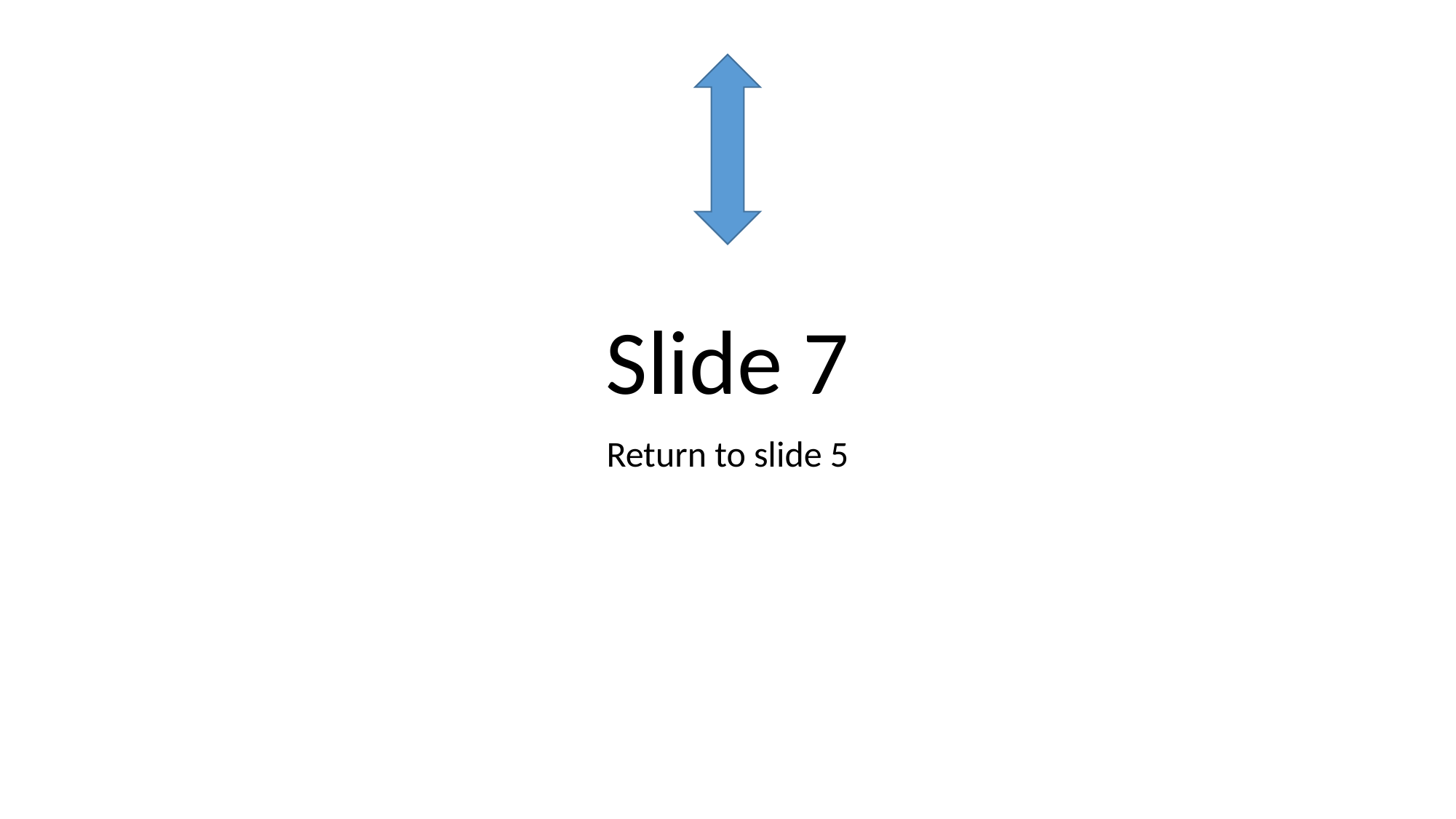

# Slide 7
Return to slide 5